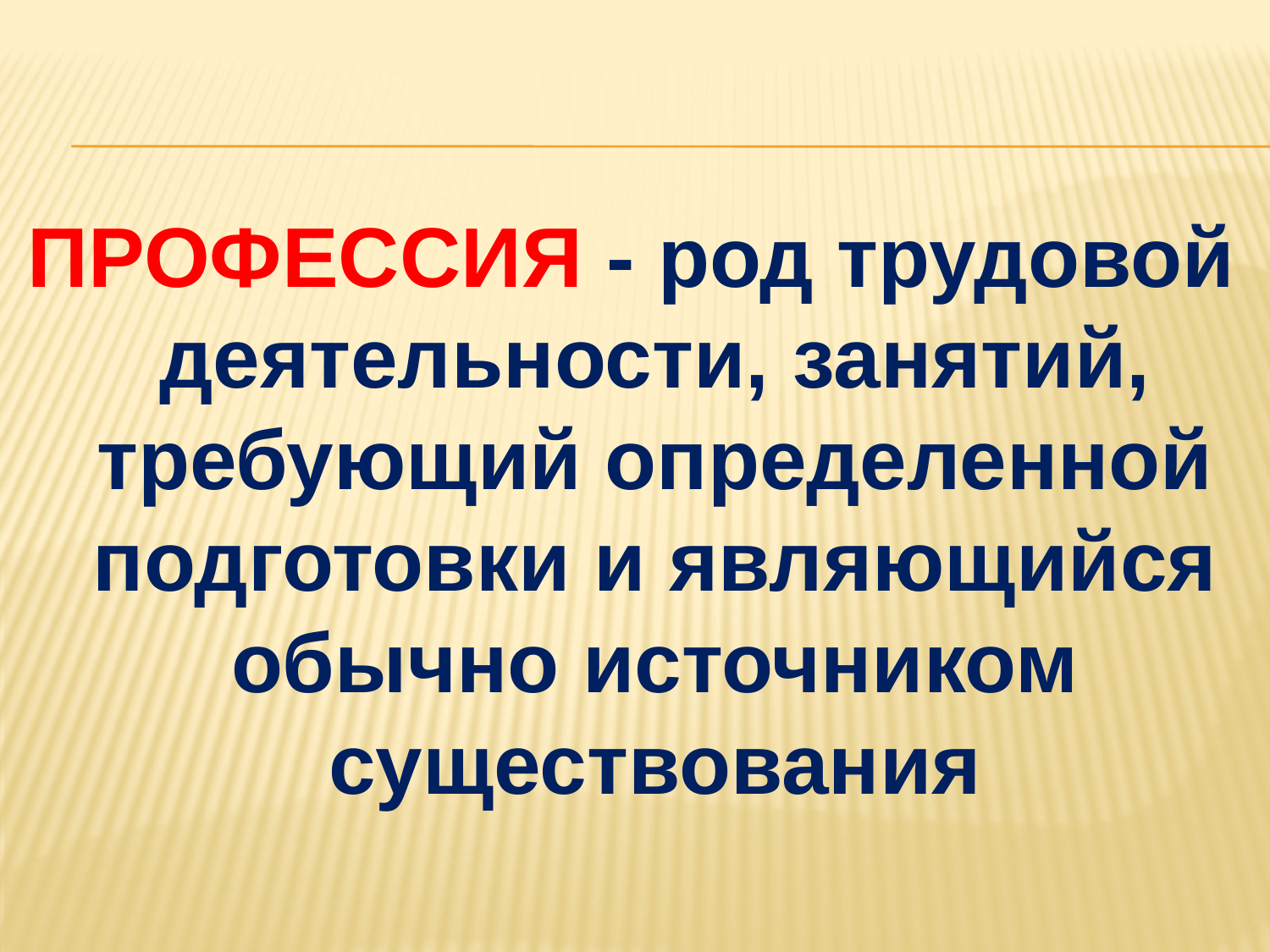

ПРОФЕССИЯ - род трудовой деятельности, занятий, требующий определенной подготовки и являющийся обычно источником существования